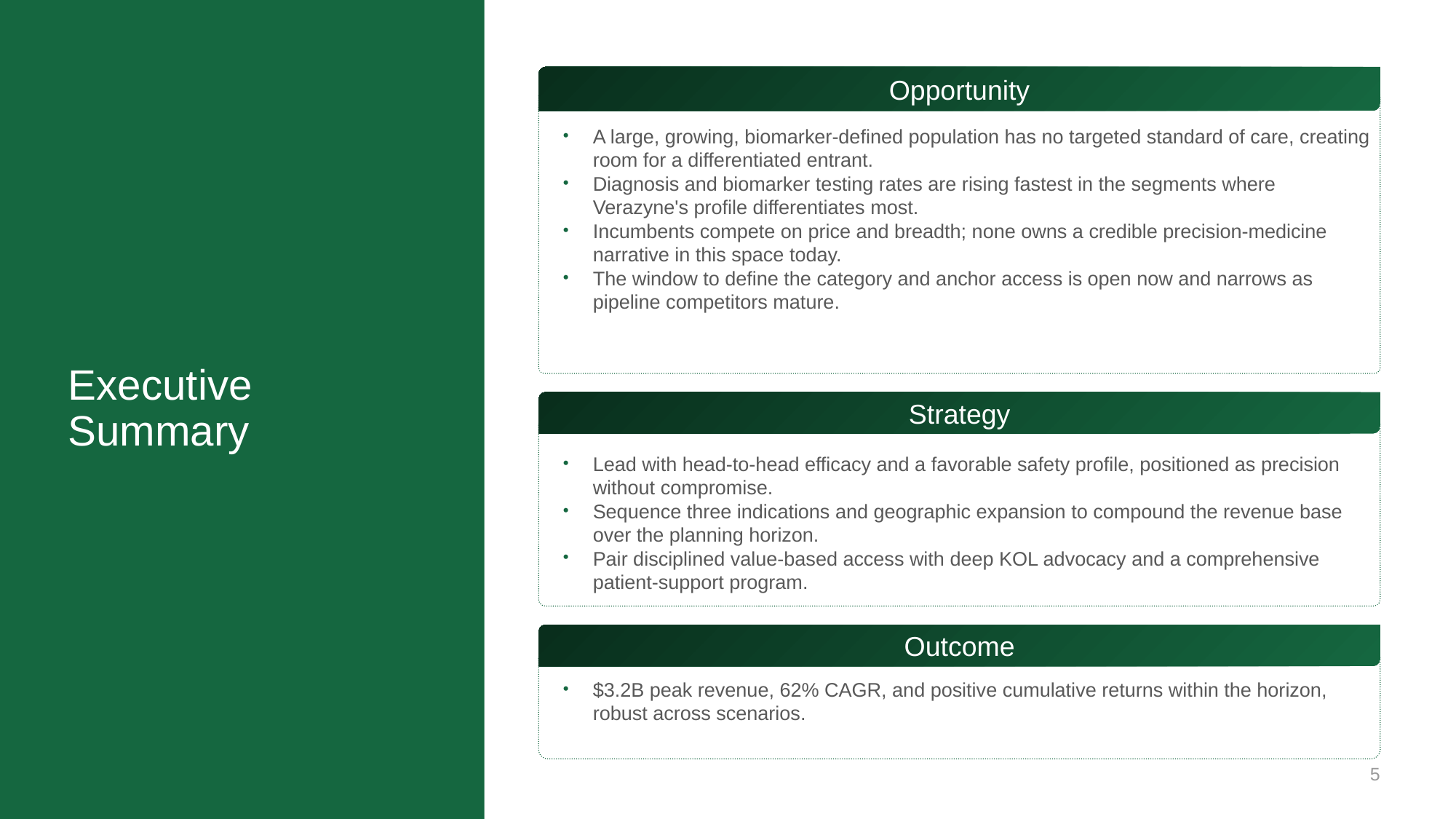

Opportunity

A large, growing, biomarker-defined population has no targeted standard of care, creating room for a differentiated entrant.
Diagnosis and biomarker testing rates are rising fastest in the segments where Verazyne's profile differentiates most.
Incumbents compete on price and breadth; none owns a credible precision-medicine narrative in this space today.
The window to define the category and anchor access is open now and narrows as pipeline competitors mature.

# Executive Summary

Strategy

Lead with head-to-head efficacy and a favorable safety profile, positioned as precision without compromise.
Sequence three indications and geographic expansion to compound the revenue base over the planning horizon.
Pair disciplined value-based access with deep KOL advocacy and a comprehensive patient-support program.

Outcome

$3.2B peak revenue, 62% CAGR, and positive cumulative returns within the horizon, robust across scenarios.
5